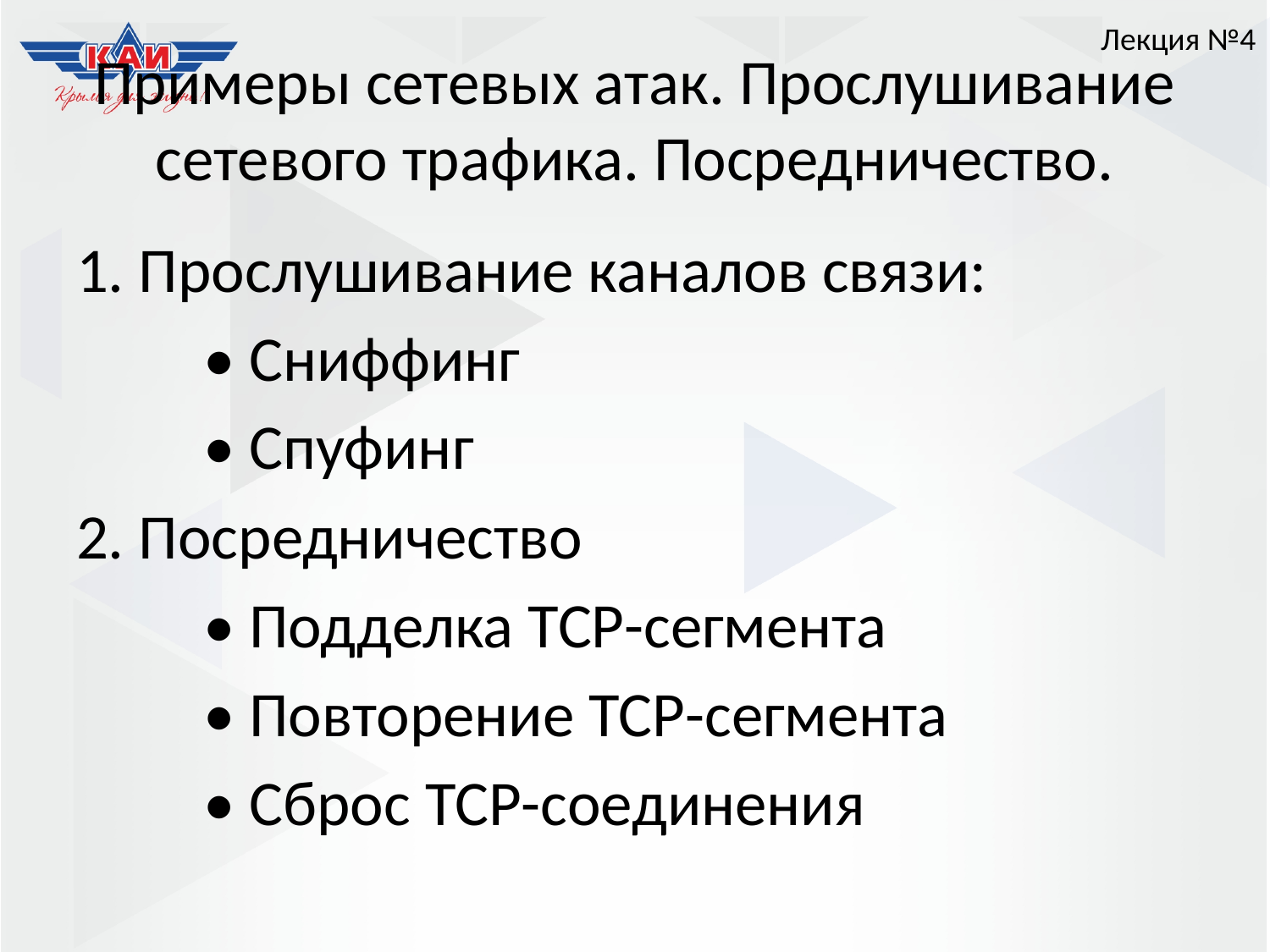

Лекция №4
# Примеры сетевых атак. Прослушивание сетевого трафика. Посредничество.
1. Прослушивание каналов связи:
	• Сниффинг
	• Спуфинг
2. Посредничество
	• Подделка TCP-сегмента
	• Повторение TCP-сегмента
	• Сброс TCP-соединения